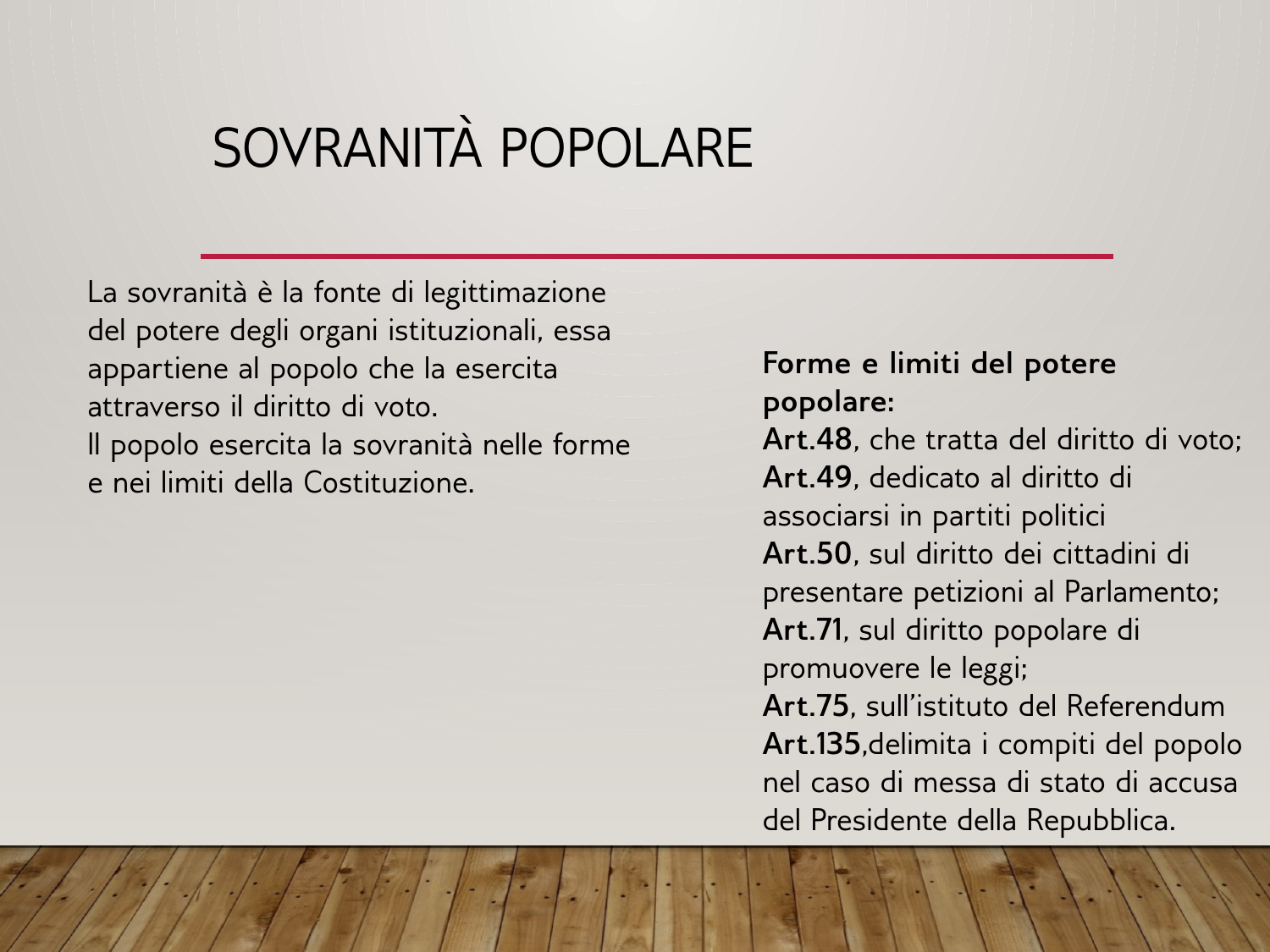

# Sovranità popolare

La sovranità è la fonte di legittimazione del potere degli organi istituzionali, essa appartiene al popolo che la esercita attraverso il diritto di voto.
Il popolo esercita la sovranità nelle forme e nei limiti della Costituzione.

Forme e limiti del potere popolare:
Art.48, che tratta del diritto di voto;
Art.49, dedicato al diritto di associarsi in partiti politici
Art.50, sul diritto dei cittadini di presentare petizioni al Parlamento;
Art.71, sul diritto popolare di promuovere le leggi;
Art.75, sull’istituto del Referendum
Art.135,delimita i compiti del popolo nel caso di messa di stato di accusa del Presidente della Repubblica.